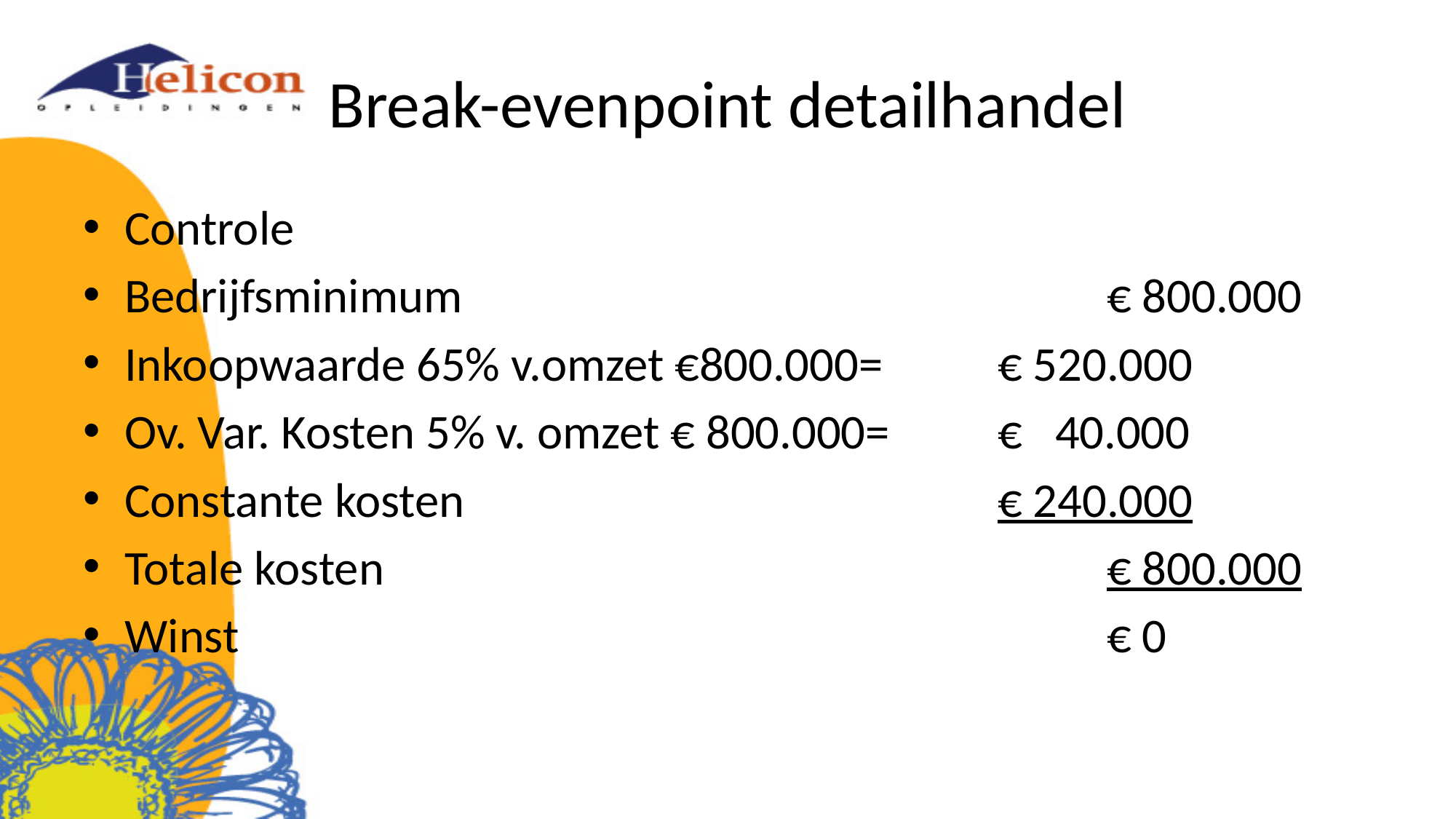

# Break-evenpoint detailhandel
Controle
Bedrijfsminimum						€ 800.000
Inkoopwaarde 65% v.omzet €800.000= 	€ 520.000
Ov. Var. Kosten 5% v. omzet € 800.000= 	€   40.000
Constante kosten 					€ 240.000
Totale kosten							€ 800.000
Winst								€ 0